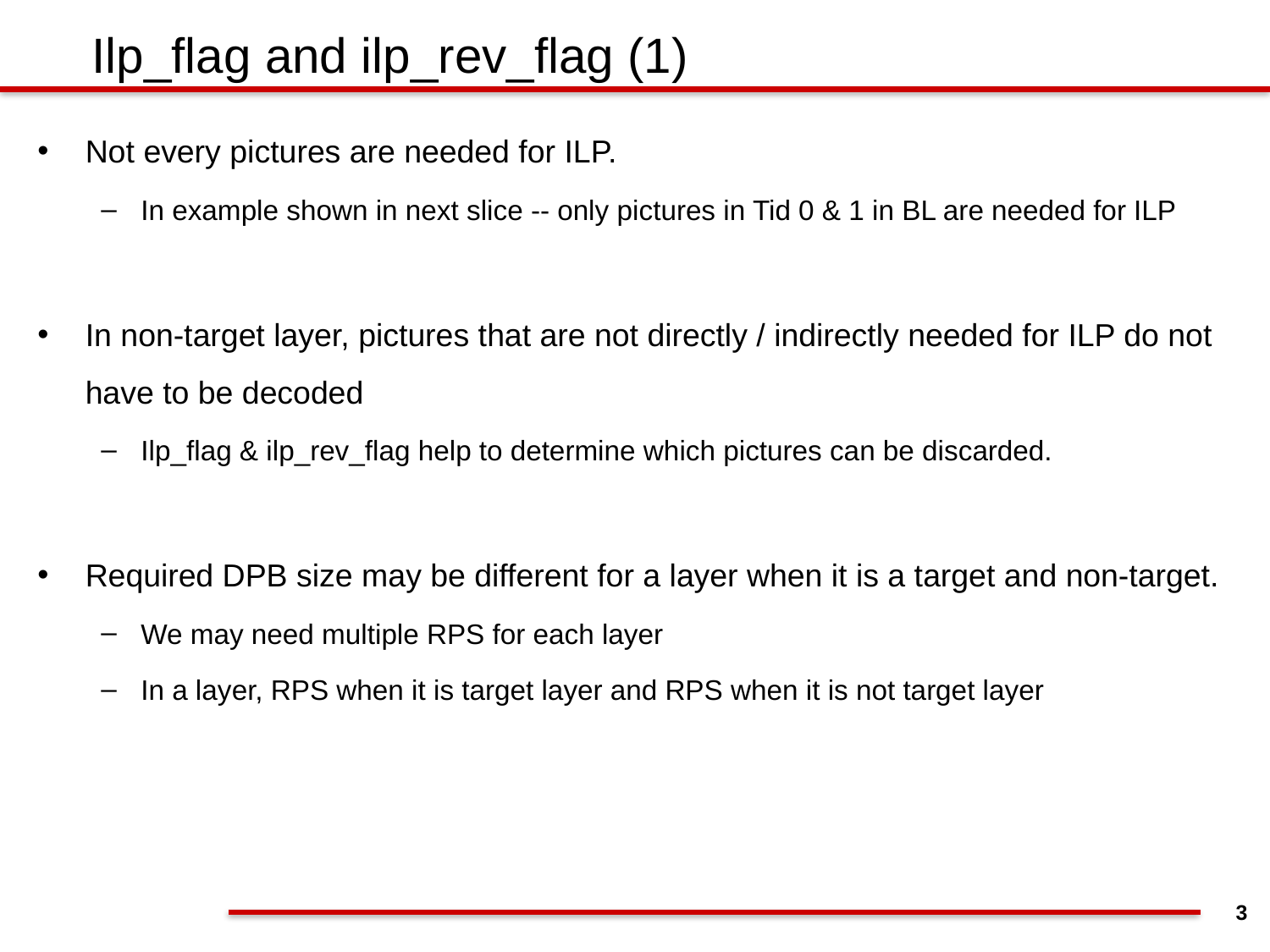

# Ilp_flag and ilp_rev_flag (1)
Not every pictures are needed for ILP.
In example shown in next slice -- only pictures in Tid 0 & 1 in BL are needed for ILP

In non-target layer, pictures that are not directly / indirectly needed for ILP do not have to be decoded
Ilp_flag & ilp_rev_flag help to determine which pictures can be discarded.

Required DPB size may be different for a layer when it is a target and non-target.
We may need multiple RPS for each layer
In a layer, RPS when it is target layer and RPS when it is not target layer
3